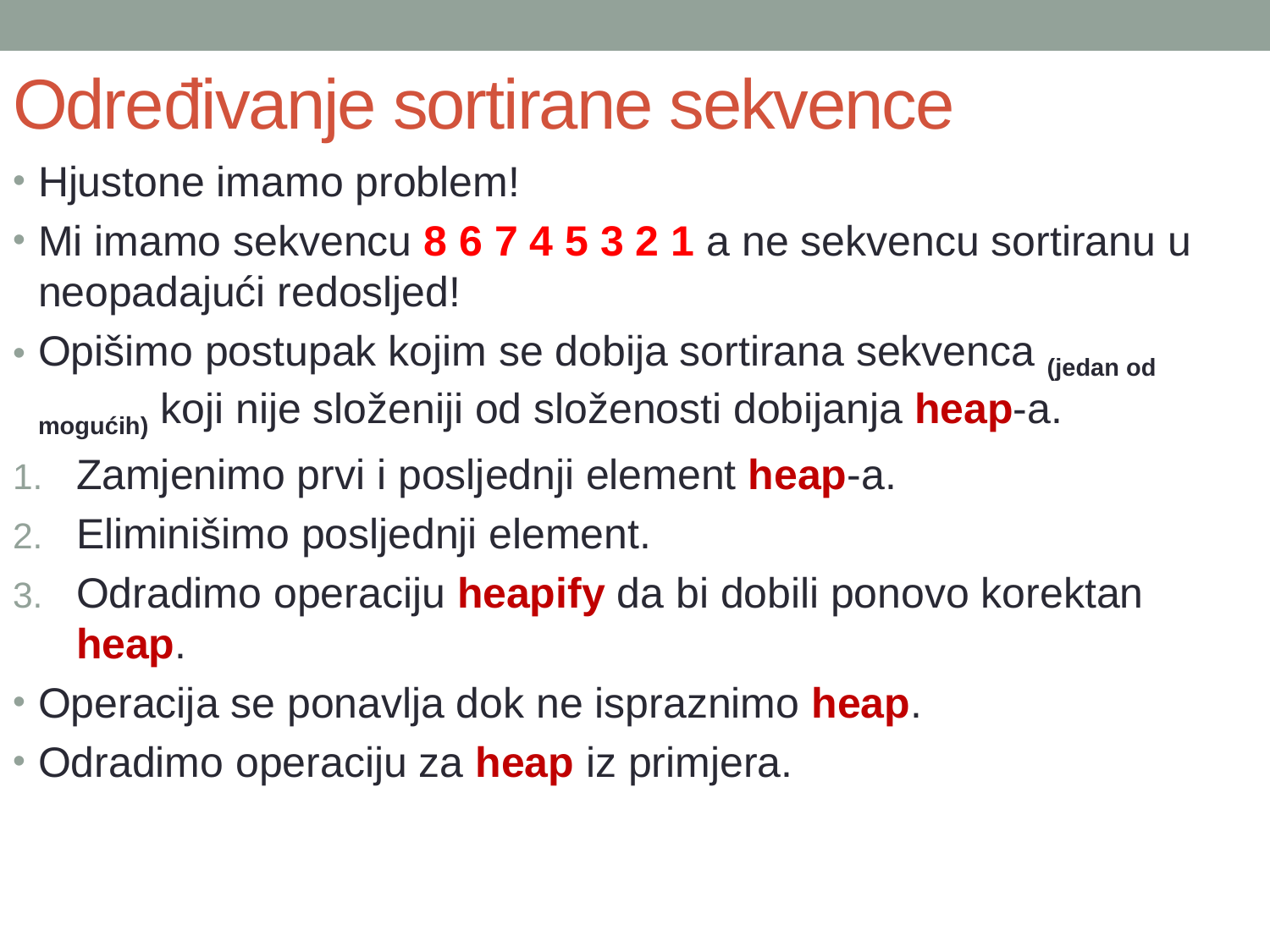

# Određivanje sortirane sekvence
Hjustone imamo problem!
Mi imamo sekvencu 8 6 7 4 5 3 2 1 a ne sekvencu sortiranu u neopadajući redosljed!
Opišimo postupak kojim se dobija sortirana sekvenca (jedan od mogućih) koji nije složeniji od složenosti dobijanja heap-a.
Zamjenimo prvi i posljednji element heap-a.
Eliminišimo posljednji element.
Odradimo operaciju heapify da bi dobili ponovo korektan heap.
Operacija se ponavlja dok ne ispraznimo heap.
Odradimo operaciju za heap iz primjera.